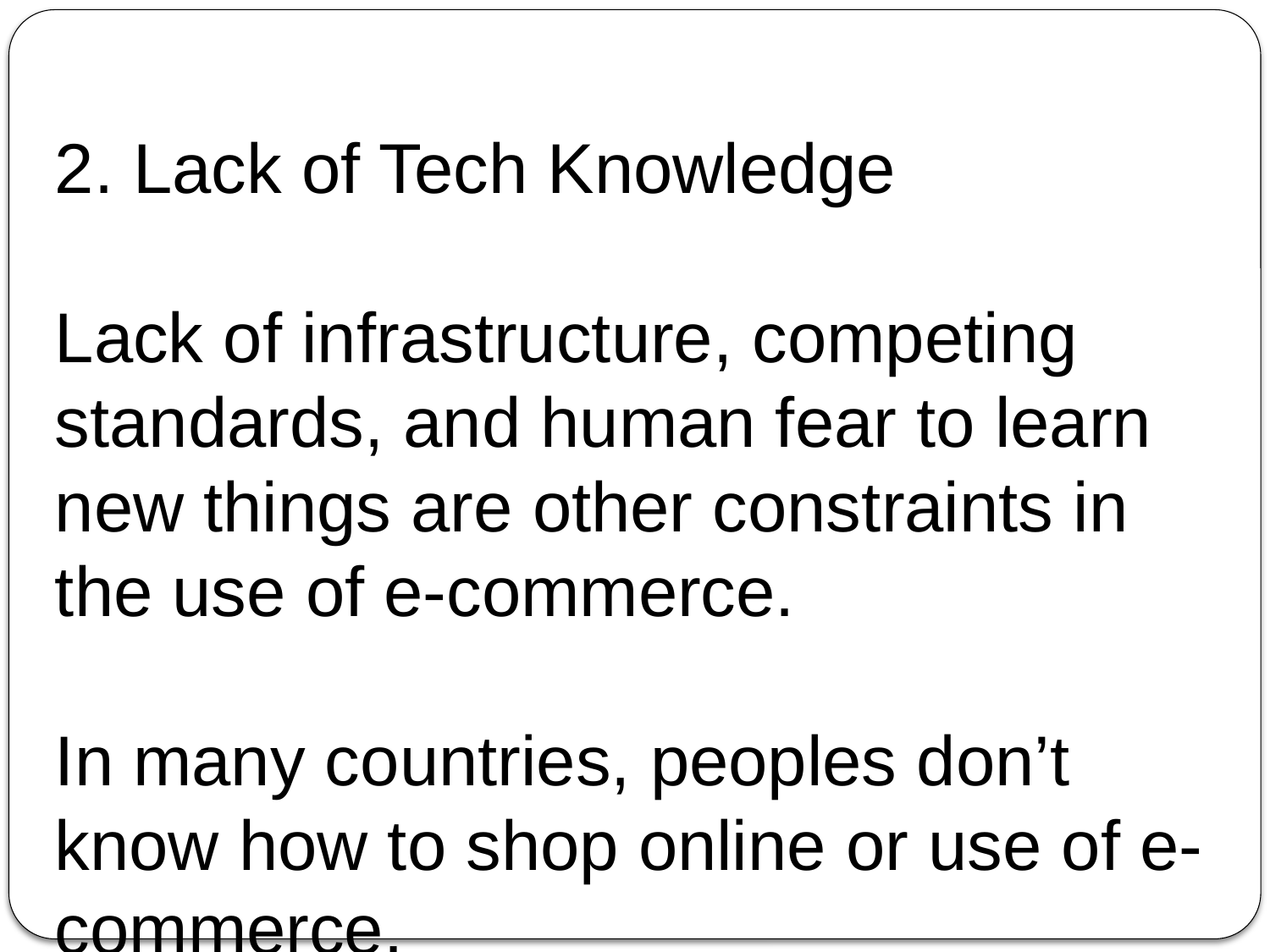

2. Lack of Tech Knowledge

Lack of infrastructure, competing standards, and human fear to learn new things are other constraints in the use of e-commerce.

In many countries, peoples don’t know how to shop online or use of e-commerce.